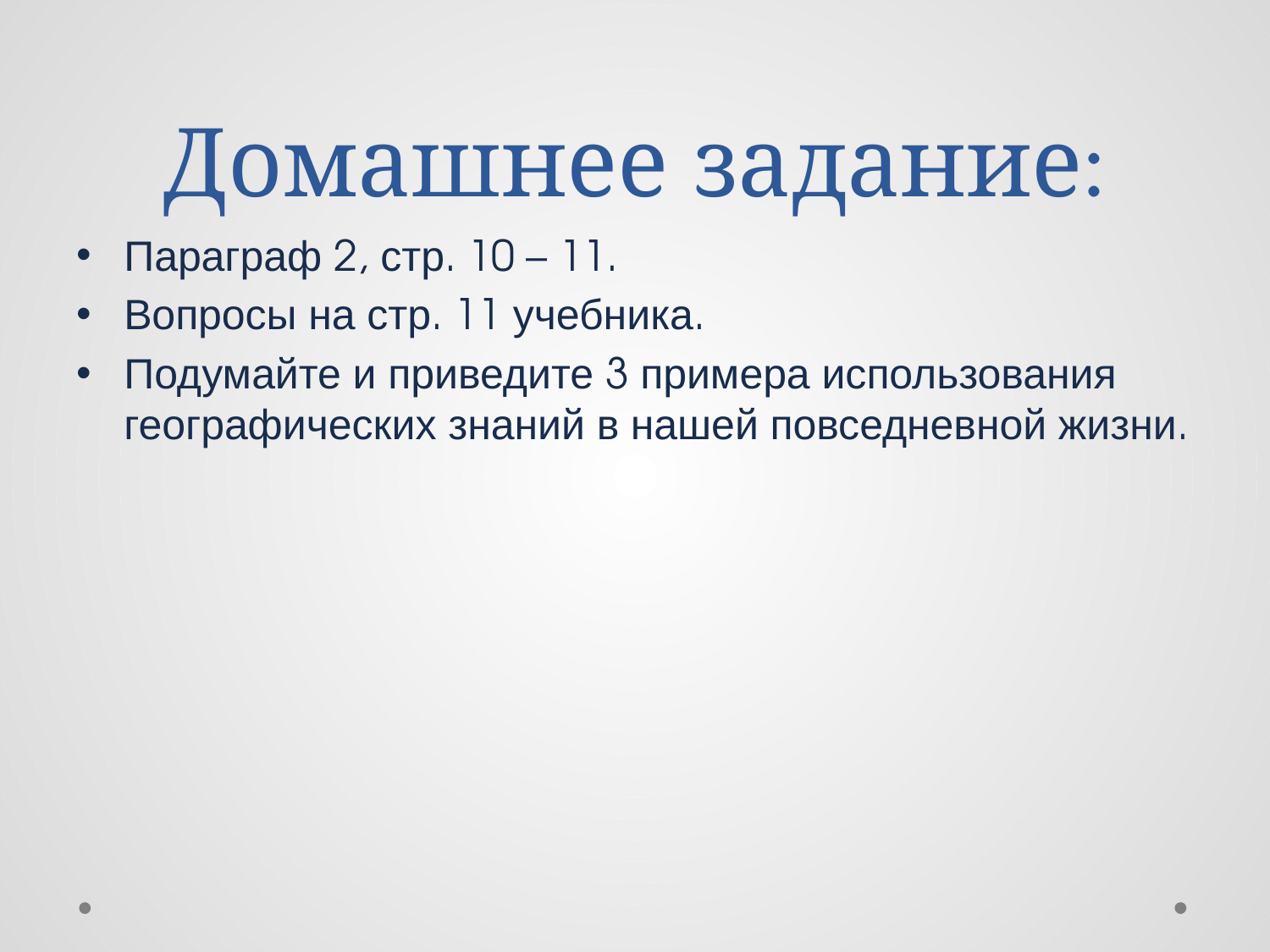

# Домашнее задание:
Параграф 2, стр. 10 – 11.
Вопросы на стр. 11 учебника.
Подумайте и приведите 3 примера использования географических знаний в нашей повседневной жизни.